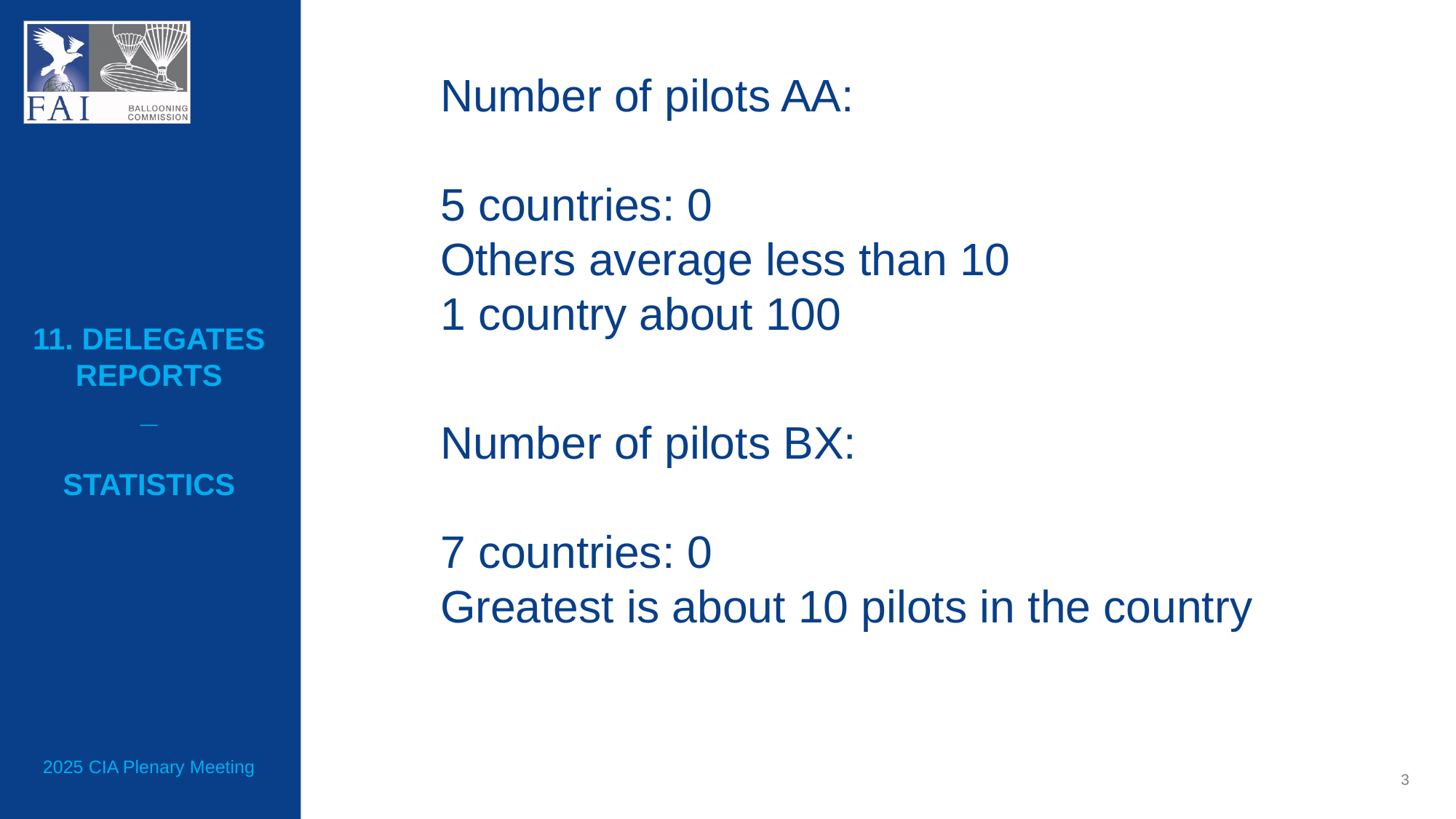

Number of pilots AA:

5 countries: 0
Others average less than 10
1 country about 100

11. Delegates reports
_

Statistics
Number of pilots BX:

7 countries: 0
Greatest is about 10 pilots in the country